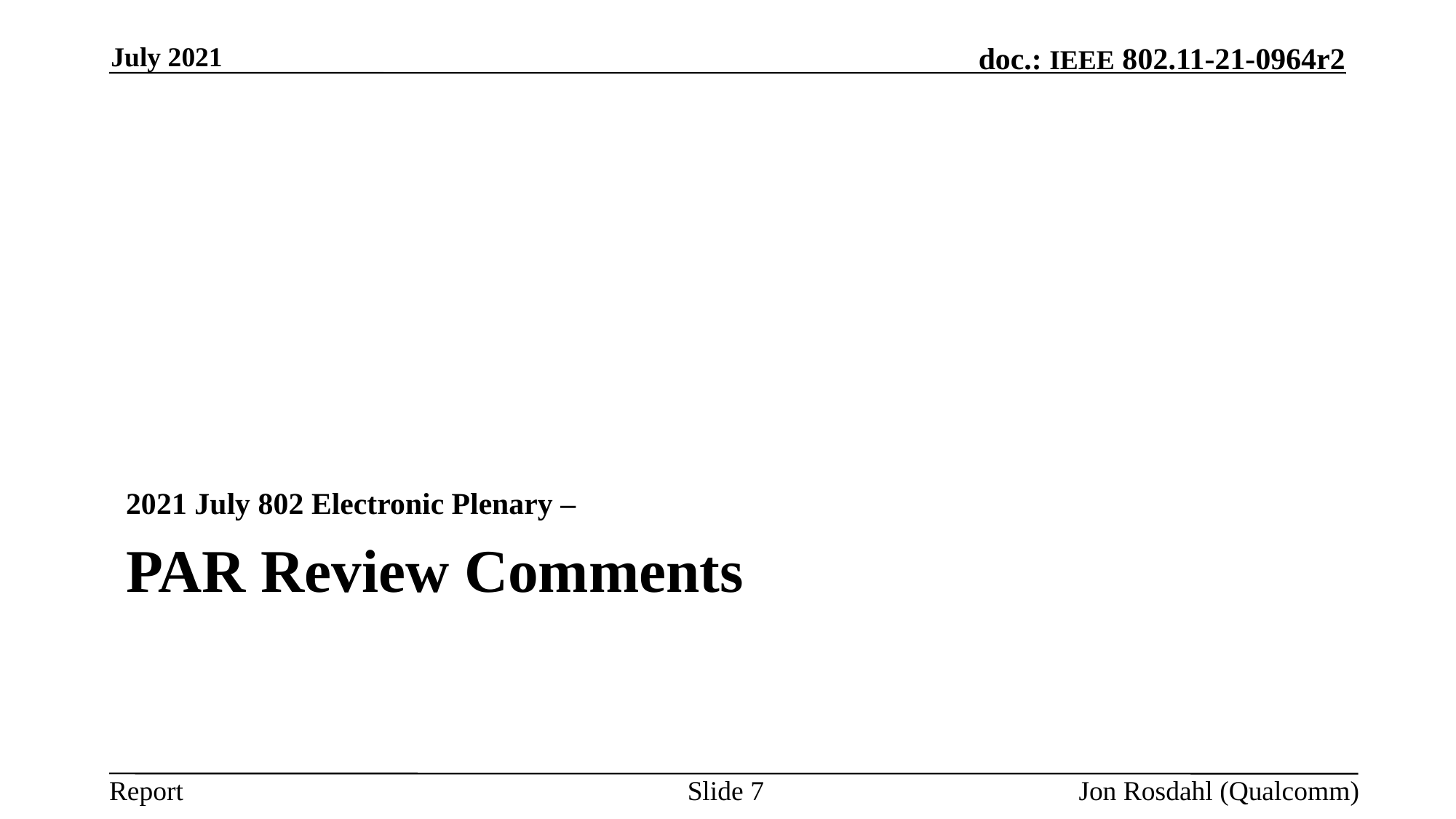

July 2021
2021 July 802 Electronic Plenary –
# Par Review Comments
Slide 7
Jon Rosdahl (Qualcomm)